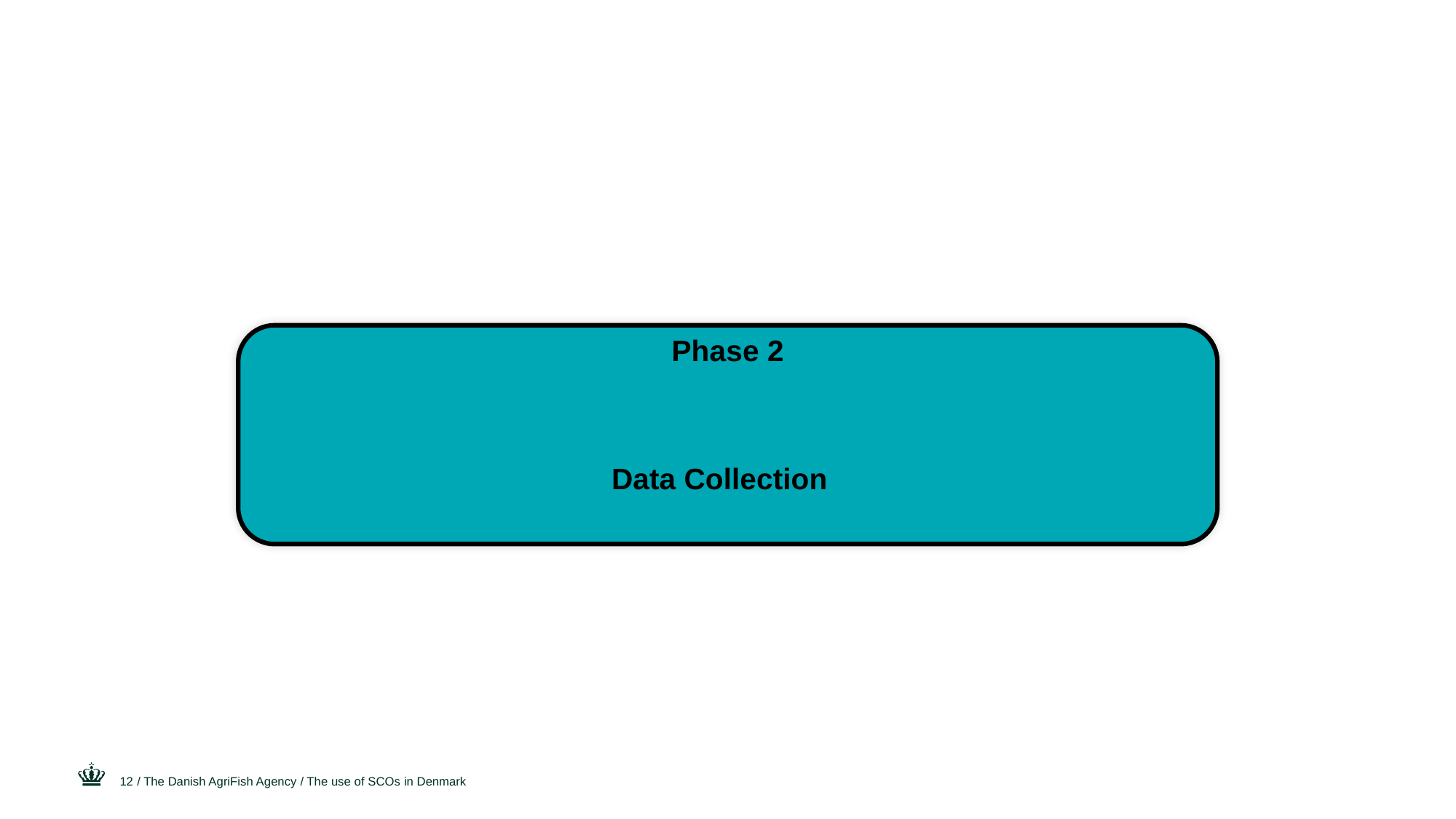

#

Phase 2
Data Collection
12
/ The Danish AgriFish Agency / The use of SCOs in Denmark
28 September 2016